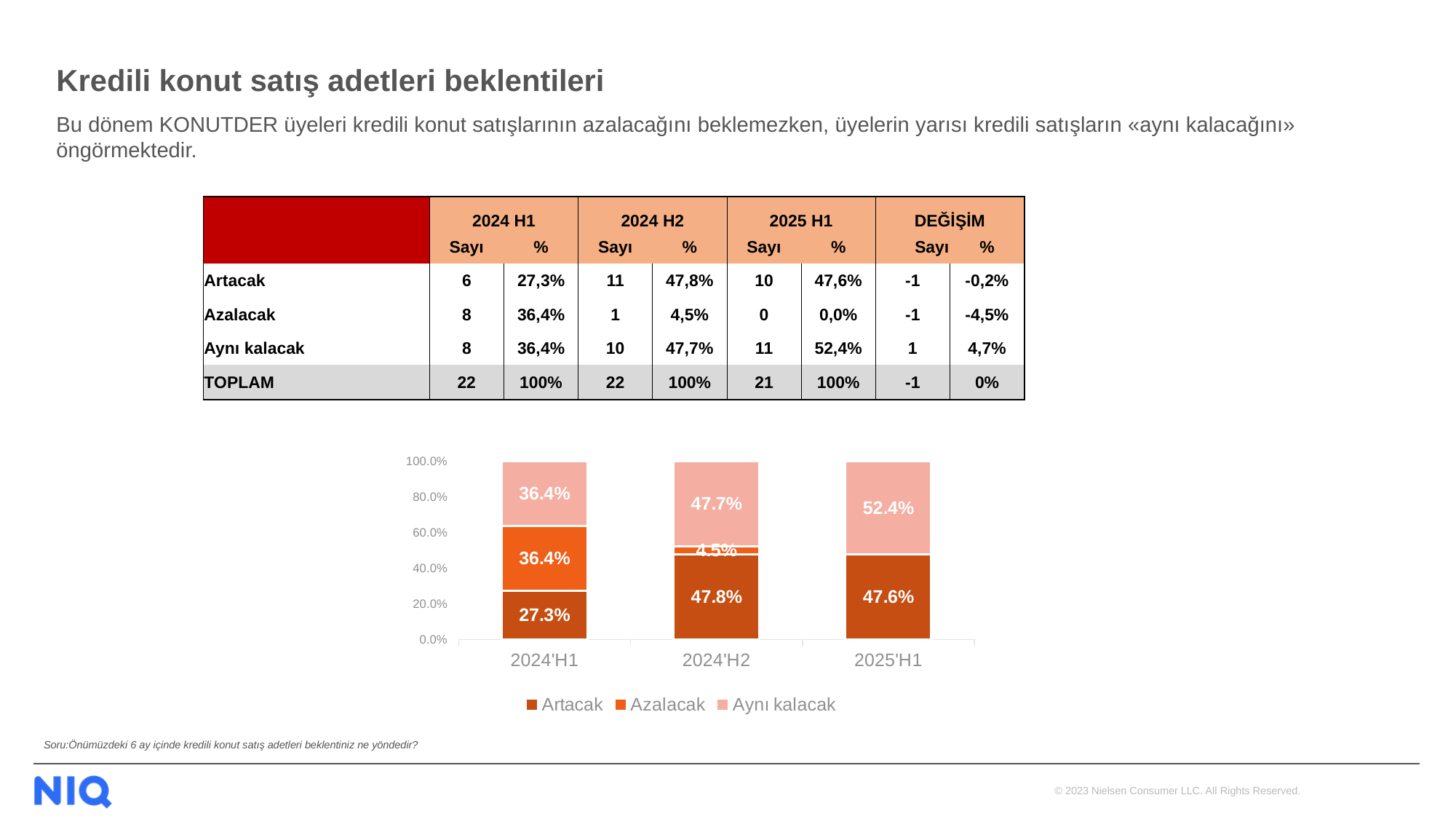

# Kredili konut satış adetleri beklentileri
Bu dönem KONUTDER üyeleri kredili konut satışlarının azalacağını beklemezken, üyelerin yarısı kredili satışların «aynı kalacağını» öngörmektedir.
|  | 2024 H1 |  | 2024 H2 |  | 2025 H1 |  | DEĞİŞİM |  |
| --- | --- | --- | --- | --- | --- | --- | --- | --- |
|  | Sayı | % | Sayı | % | Sayı | % | Sayı | % |
| Artacak | 6 | 27,3% | 11 | 47,8% | 10 | 47,6% | -1 | -0,2% |
| Azalacak | 8 | 36,4% | 1 | 4,5% | 0 | 0,0% | -1 | -4,5% |
| Aynı kalacak | 8 | 36,4% | 10 | 47,7% | 11 | 52,4% | 1 | 4,7% |
| TOPLAM | 22 | 100% | 22 | 100% | 21 | 100% | -1 | 0% |

### Chart

| Category | Artacak | Azalacak | Aynı kalacak |
|---|---|---|---|
| 2024'H1 | 0.273 | 0.364 | 0.364 |
| 2024'H2 | 0.478 | 0.045 | 0.477 |
| 2025'H1 | 0.476 | None | 0.524 |
Soru:Önümüzdeki 6 ay içinde kredili konut satış adetleri beklentiniz ne yöndedir?